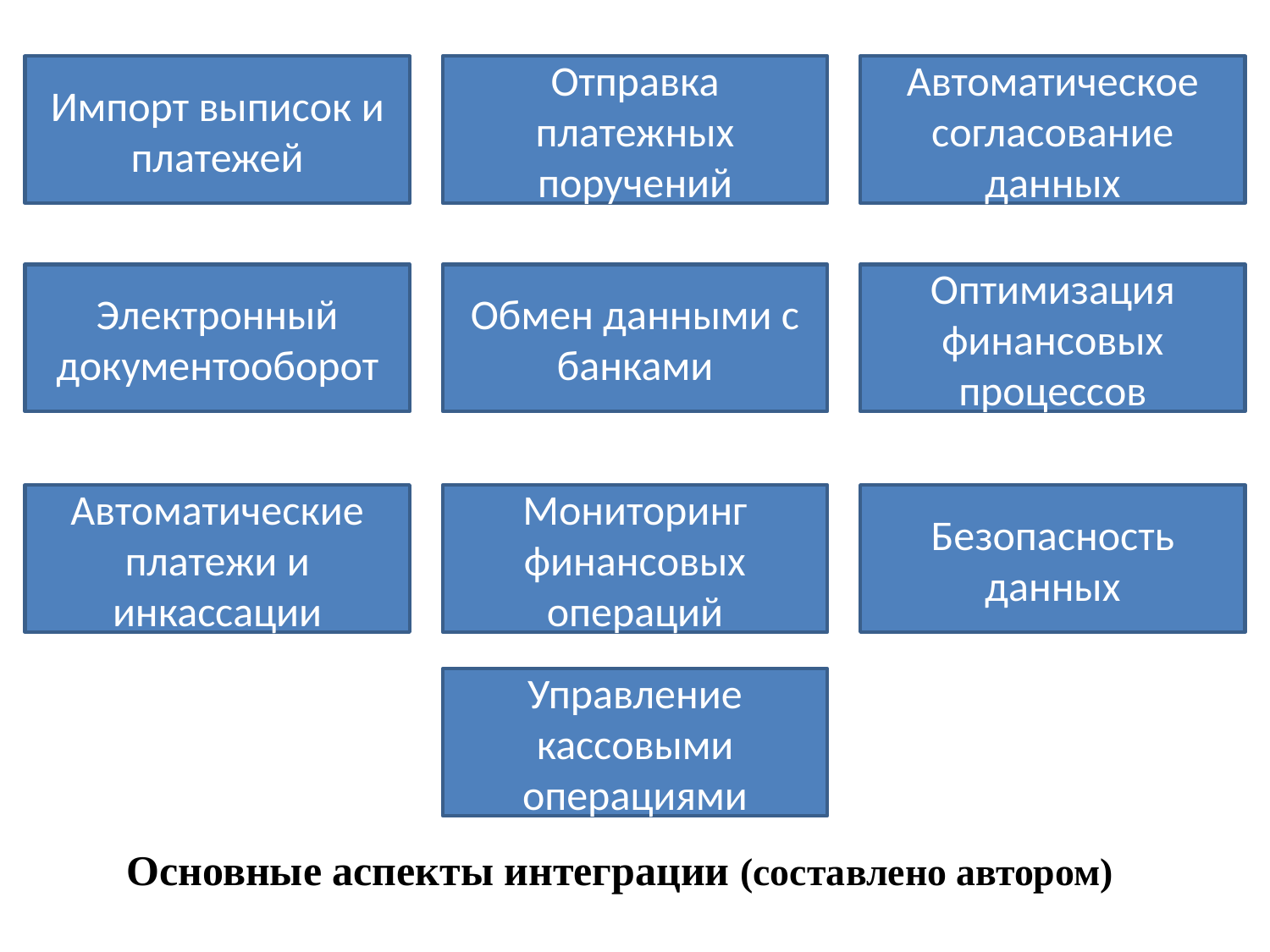

Импорт выписок и платежей
Отправка платежных поручений
Автоматическое согласование данных
Электронный документооборот
Обмен данными с банками
Оптимизация финансовых процессов
Автоматические платежи и инкассации
Мониторинг финансовых операций
Безопасность данных
Управление кассовыми операциями
Основные аспекты интеграции (составлено автором)